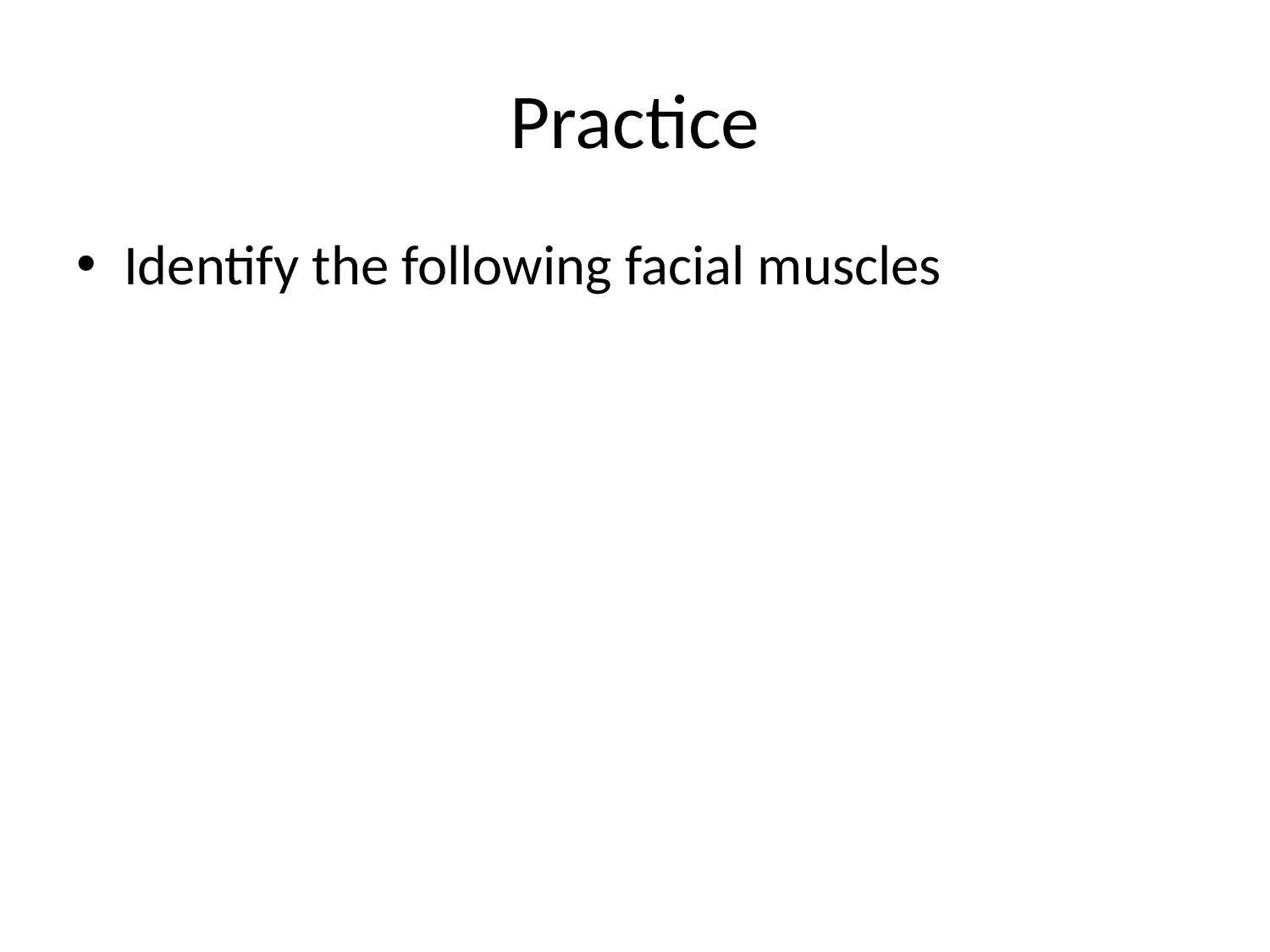

# Practice
Identify the following facial muscles